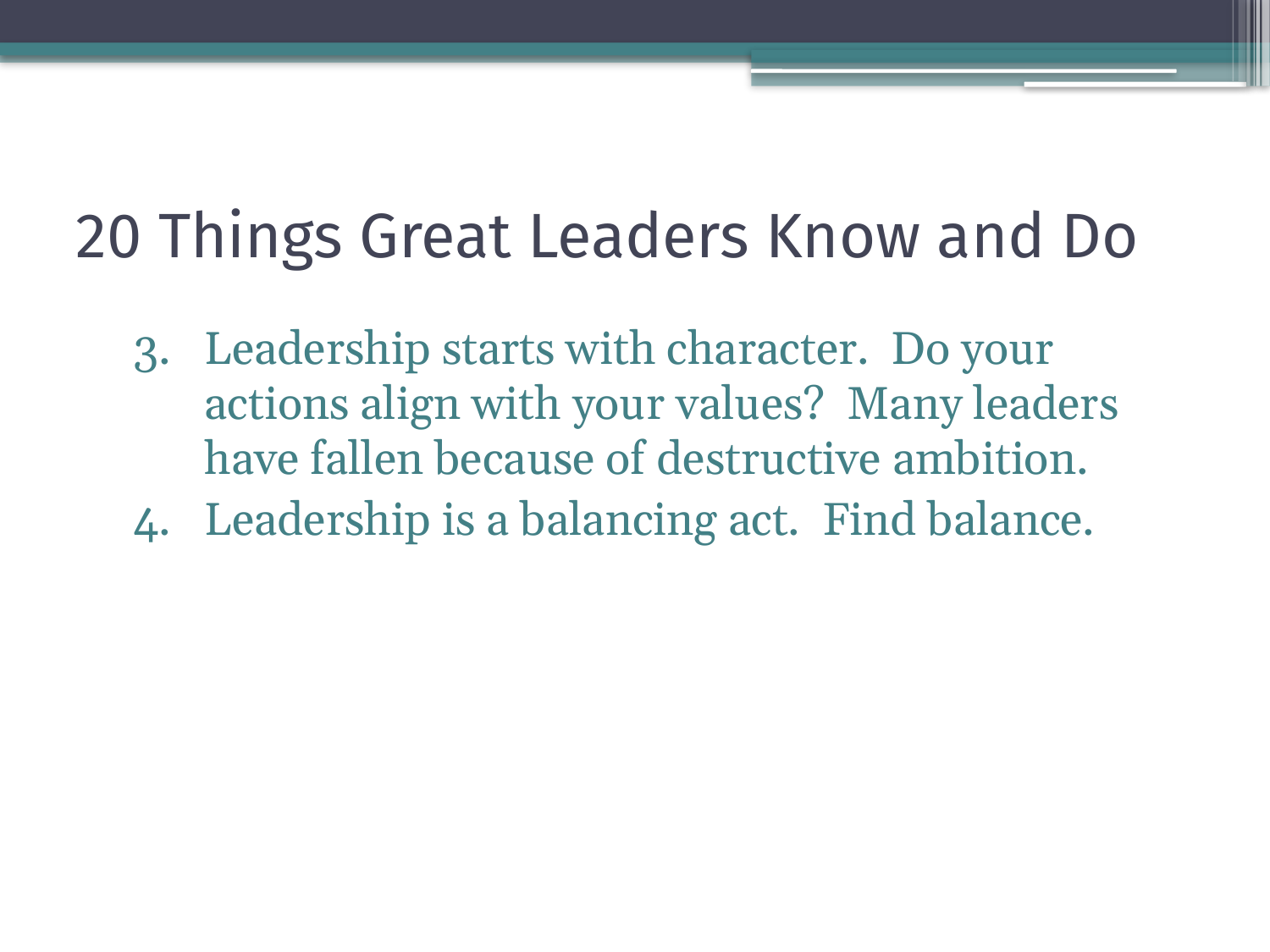

# 20 Things Great Leaders Know and Do
Leadership starts with character.  Do your actions align with your values?  Many leaders have fallen because of destructive ambition.
Leadership is a balancing act.  Find balance.